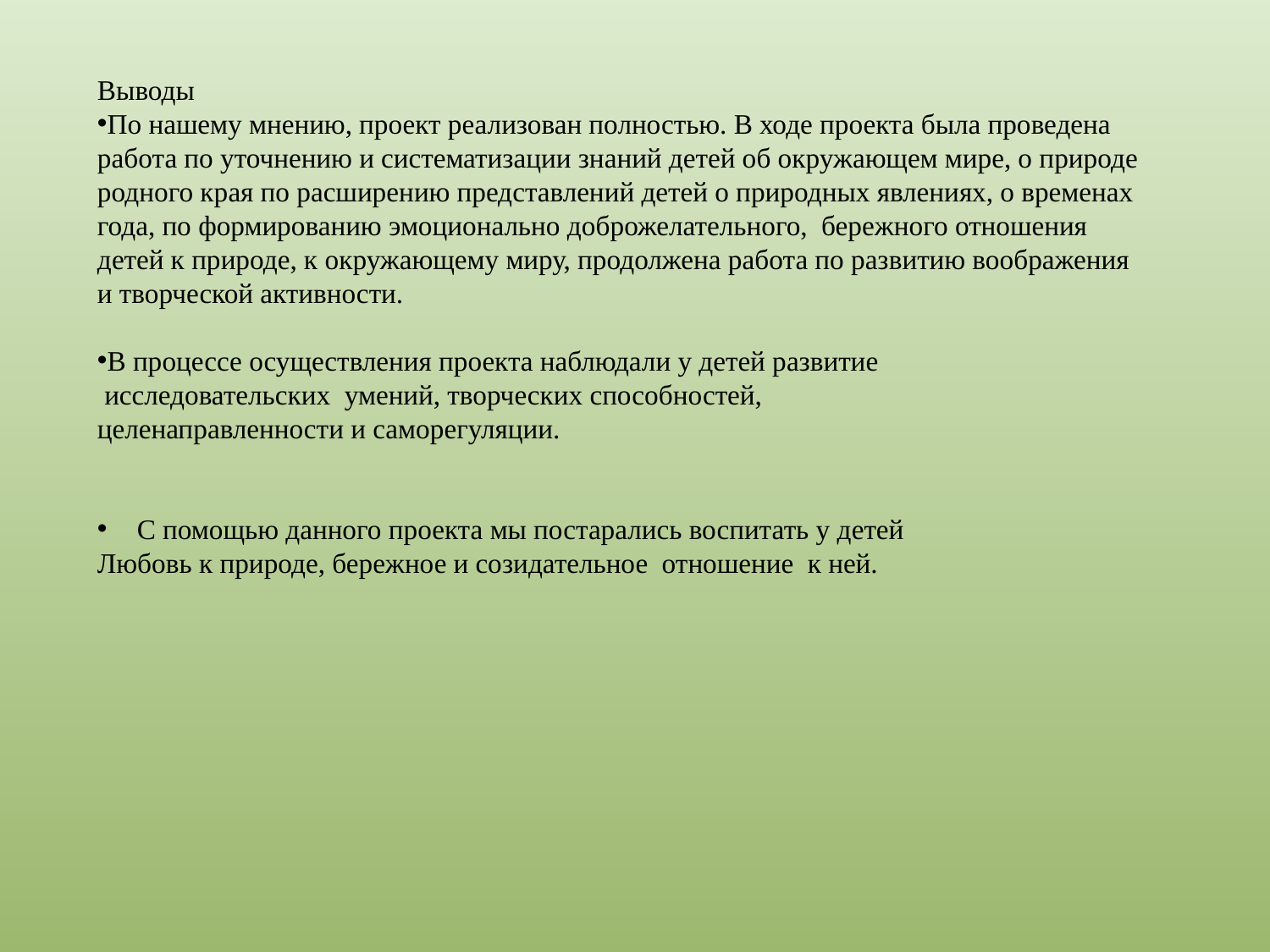

Выводы
По нашему мнению, проект реализован полностью. В ходе проекта была проведена работа по уточнению и систематизации знаний детей об окружающем мире, о природе родного края по расширению представлений детей о природных явлениях, о временах года, по формированию эмоционально доброжелательного,  бережного отношения детей к природе, к окружающему миру, продолжена работа по развитию воображения и творческой активности.

В процессе осуществления проекта наблюдали у детей развитие
 исследовательских  умений, творческих способностей,
целенаправленности и саморегуляции.

С помощью данного проекта мы постарались воспитать у детей
Любовь к природе, бережное и созидательное  отношение  к ней.